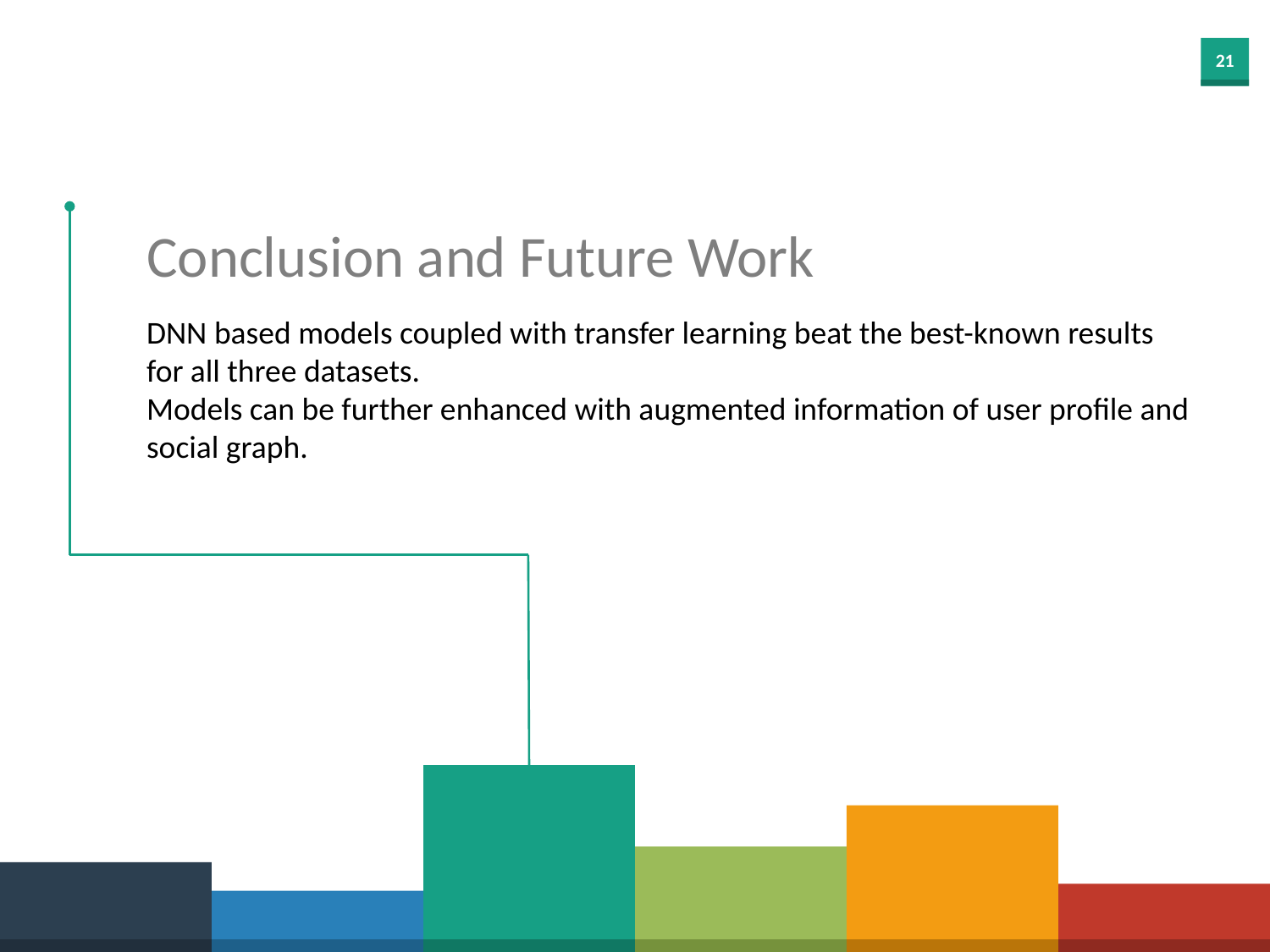

Conclusion and Future Work
DNN based models coupled with transfer learning beat the best-known results for all three datasets.
Models can be further enhanced with augmented information of user profile and social graph.